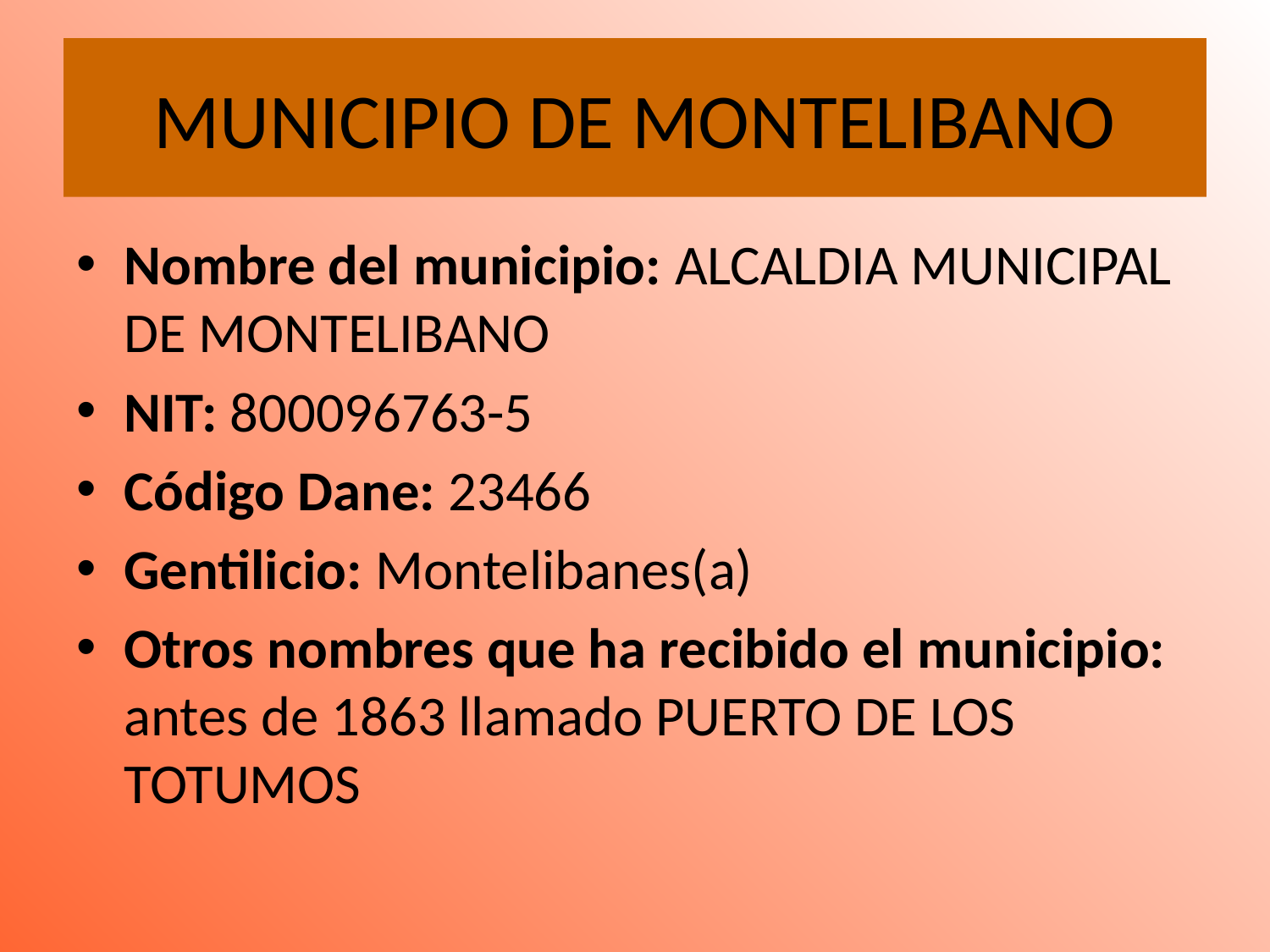

# MUNICIPIO DE MONTELIBANO
Nombre del municipio: ALCALDIA MUNICIPAL DE MONTELIBANO
NIT: 800096763-5
Código Dane: 23466
Gentilicio: Montelibanes(a)
Otros nombres que ha recibido el municipio: antes de 1863 llamado PUERTO DE LOS TOTUMOS